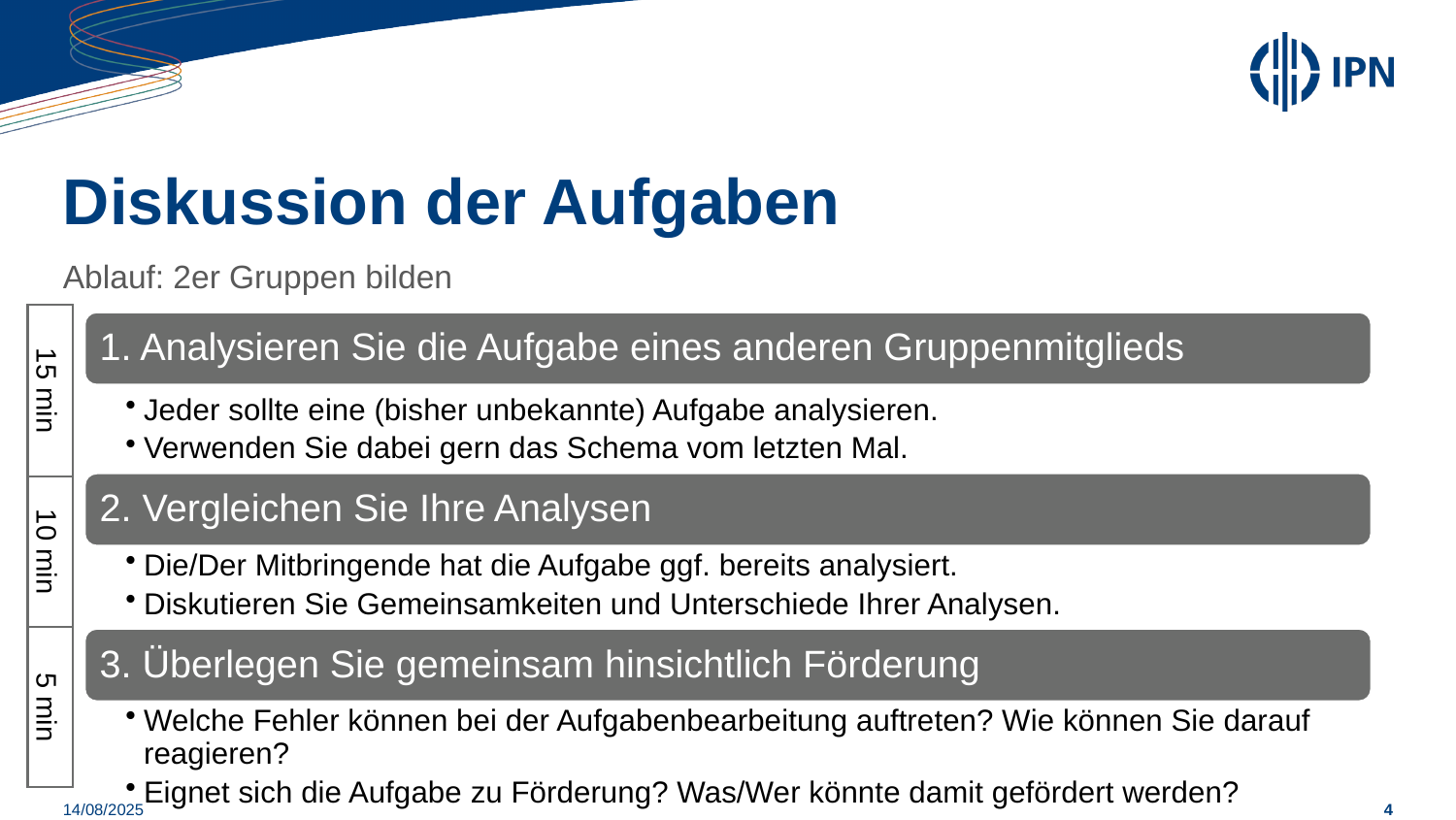

# Diskussion der Aufgaben
Ablauf: 2er Gruppen bilden
1. Analysieren Sie die Aufgabe eines anderen Gruppenmitglieds
15 min
Jeder sollte eine (bisher unbekannte) Aufgabe analysieren.
Verwenden Sie dabei gern das Schema vom letzten Mal.
2. Vergleichen Sie Ihre Analysen
10 min
Die/Der Mitbringende hat die Aufgabe ggf. bereits analysiert.
Diskutieren Sie Gemeinsamkeiten und Unterschiede Ihrer Analysen.
3. Überlegen Sie gemeinsam hinsichtlich Förderung
5 min
Welche Fehler können bei der Aufgabenbearbeitung auftreten? Wie können Sie darauf reagieren?
Eignet sich die Aufgabe zu Förderung? Was/Wer könnte damit gefördert werden?
14/08/2025

4